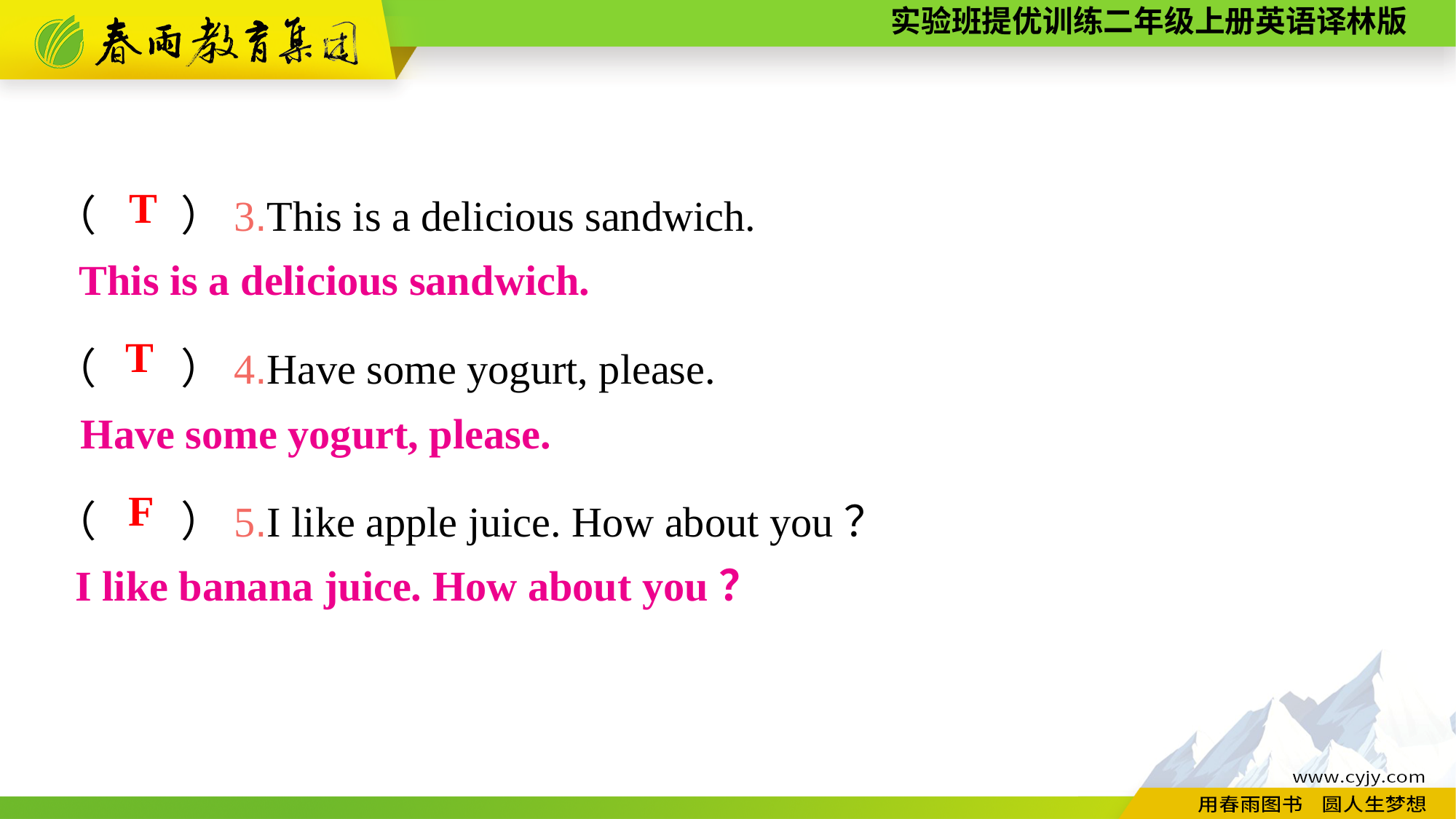

（　　）3.This is a delicious sandwich.

（　　）4.Have some yogurt, please.

（　　）5.I like apple juice. How about you？
T
This is a delicious sandwich.
T
Have some yogurt, please.
F
I like banana juice. How about you？